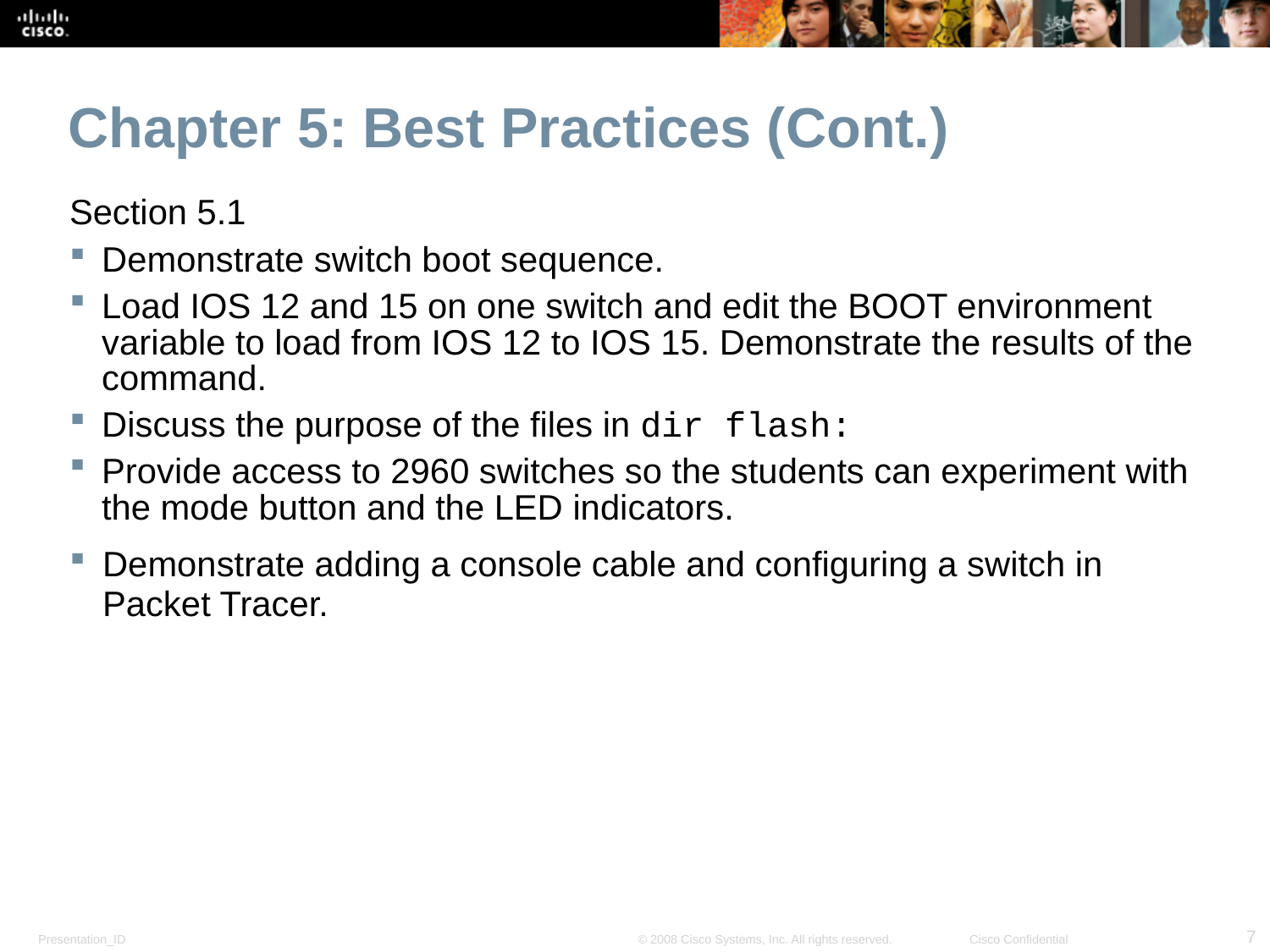

Chapter 5: Best Practices (Cont.)
Section 5.1
Demonstrate switch boot sequence.
Load IOS 12 and 15 on one switch and edit the BOOT environment variable to load from IOS 12 to IOS 15. Demonstrate the results of the command.
Discuss the purpose of the files in dir flash:
Provide access to 2960 switches so the students can experiment with the mode button and the LED indicators.
Demonstrate adding a console cable and configuring a switch in Packet Tracer.